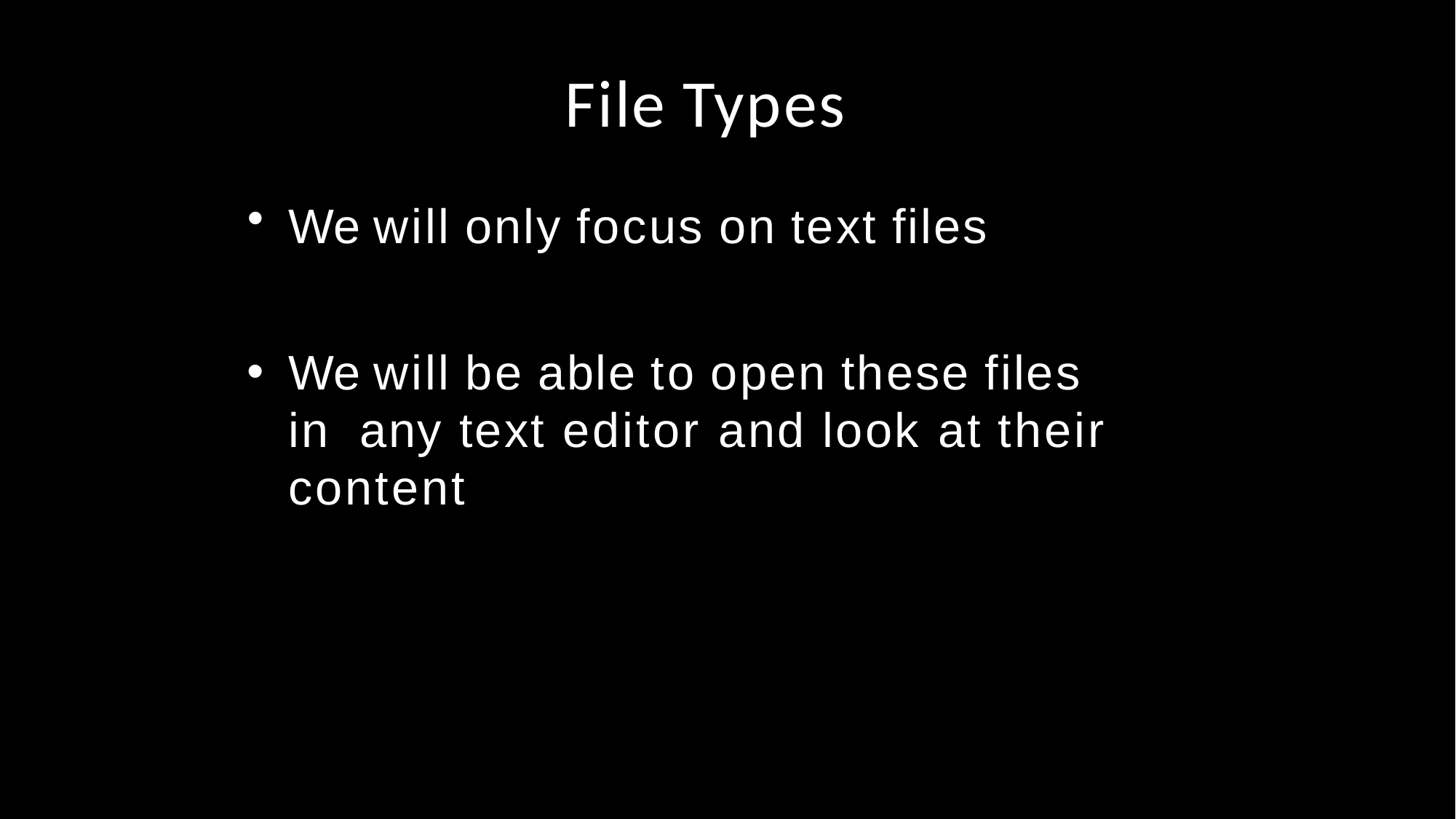

# File Types
We will only focus on text files

We will be able to open these files in  any text editor and look at their  content